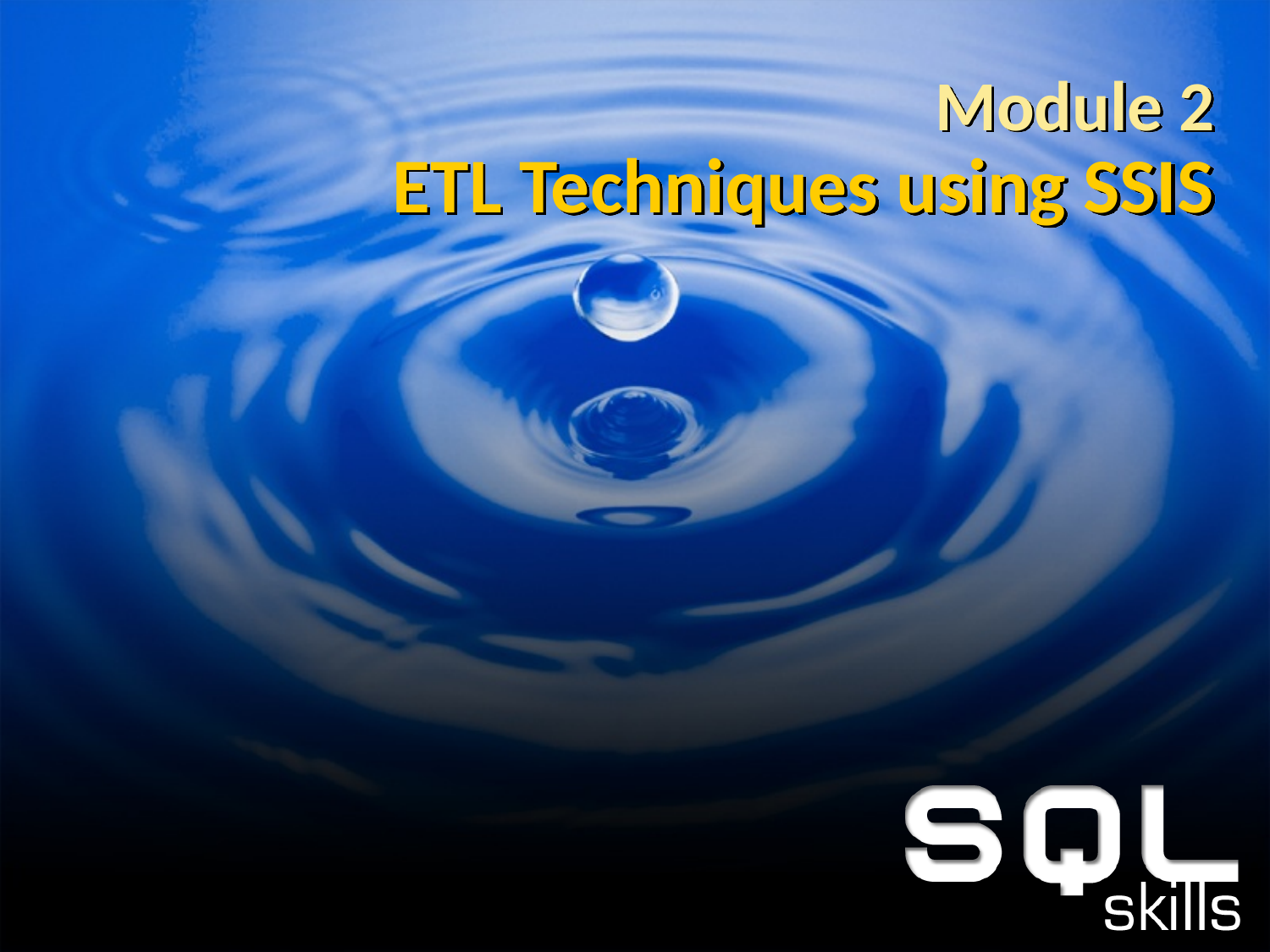

# Module 2 ETL Techniques using SSIS